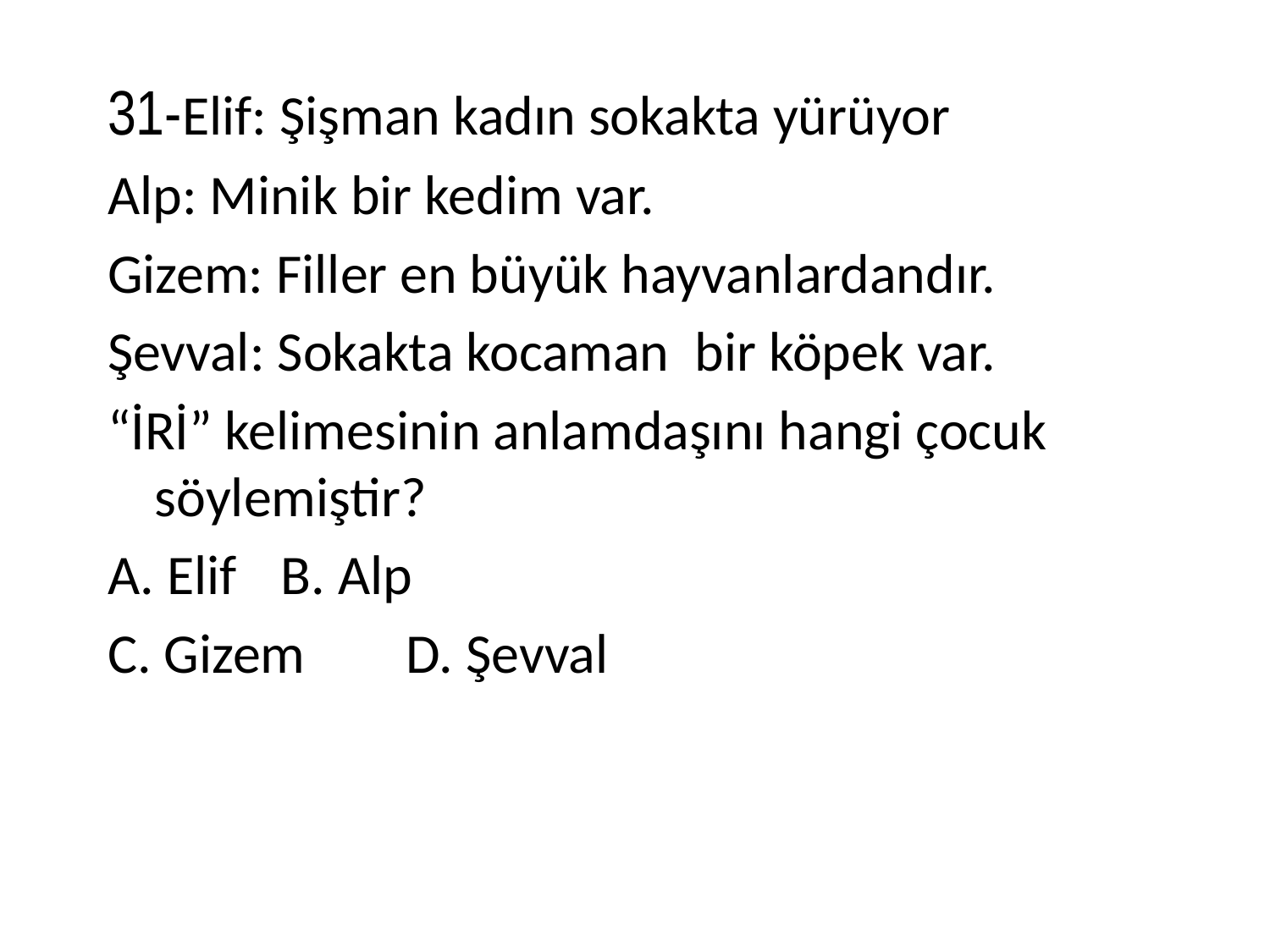

31-Elif: Şişman kadın sokakta yürüyor
Alp: Minik bir kedim var.
Gizem: Filler en büyük hayvanlardandır.
Şevval: Sokakta kocaman  bir köpek var.
“İRİ” kelimesinin anlamdaşını hangi çocuk söylemiştir?
A. Elif			B. Alp
C. Gizem			D. Şevval